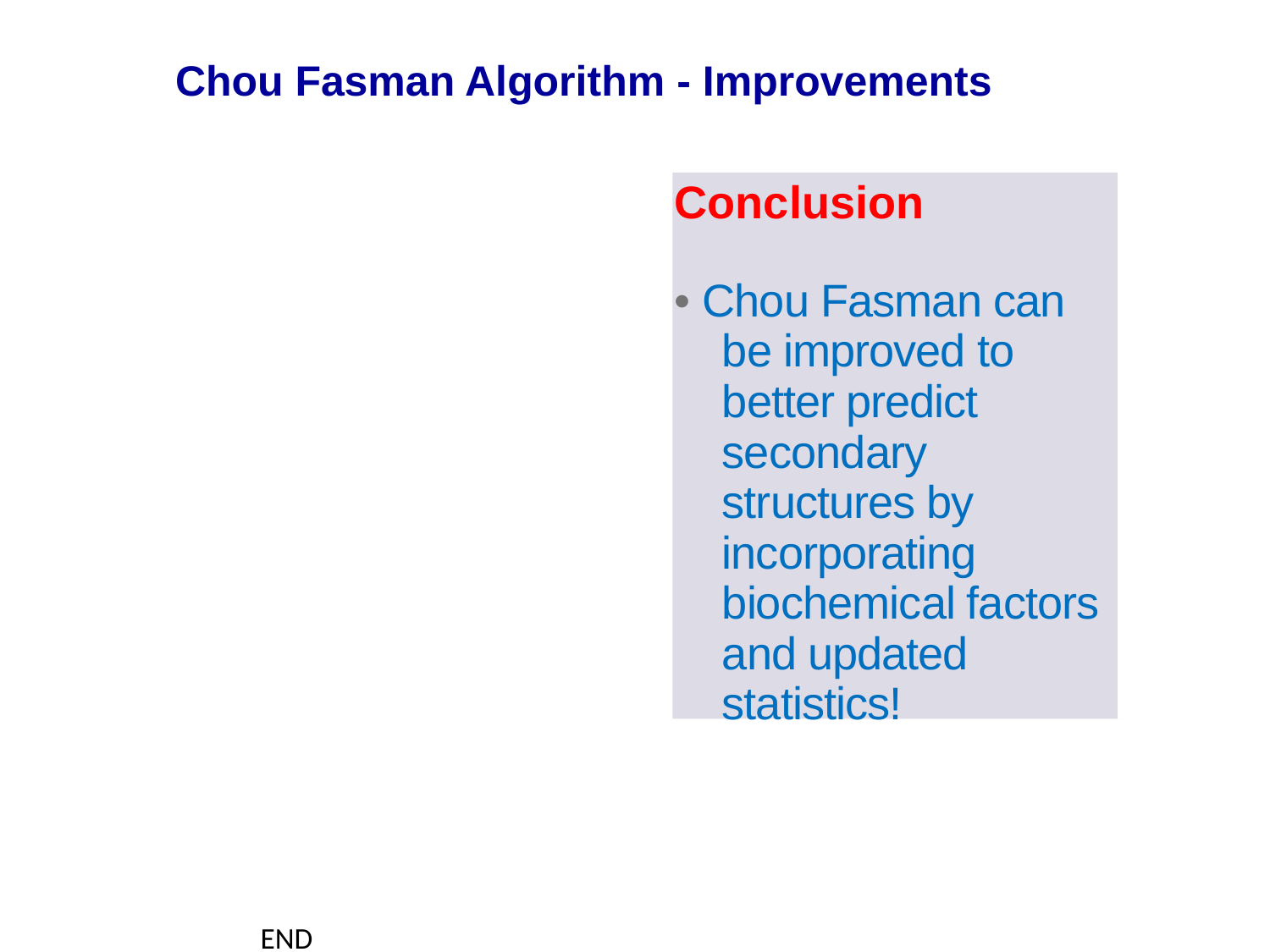

Chou Fasman Algorithm - Improvements
Conclusion
• Chou Fasman can be improved to better predict secondary structures by incorporating biochemical factors and updated statistics!
END